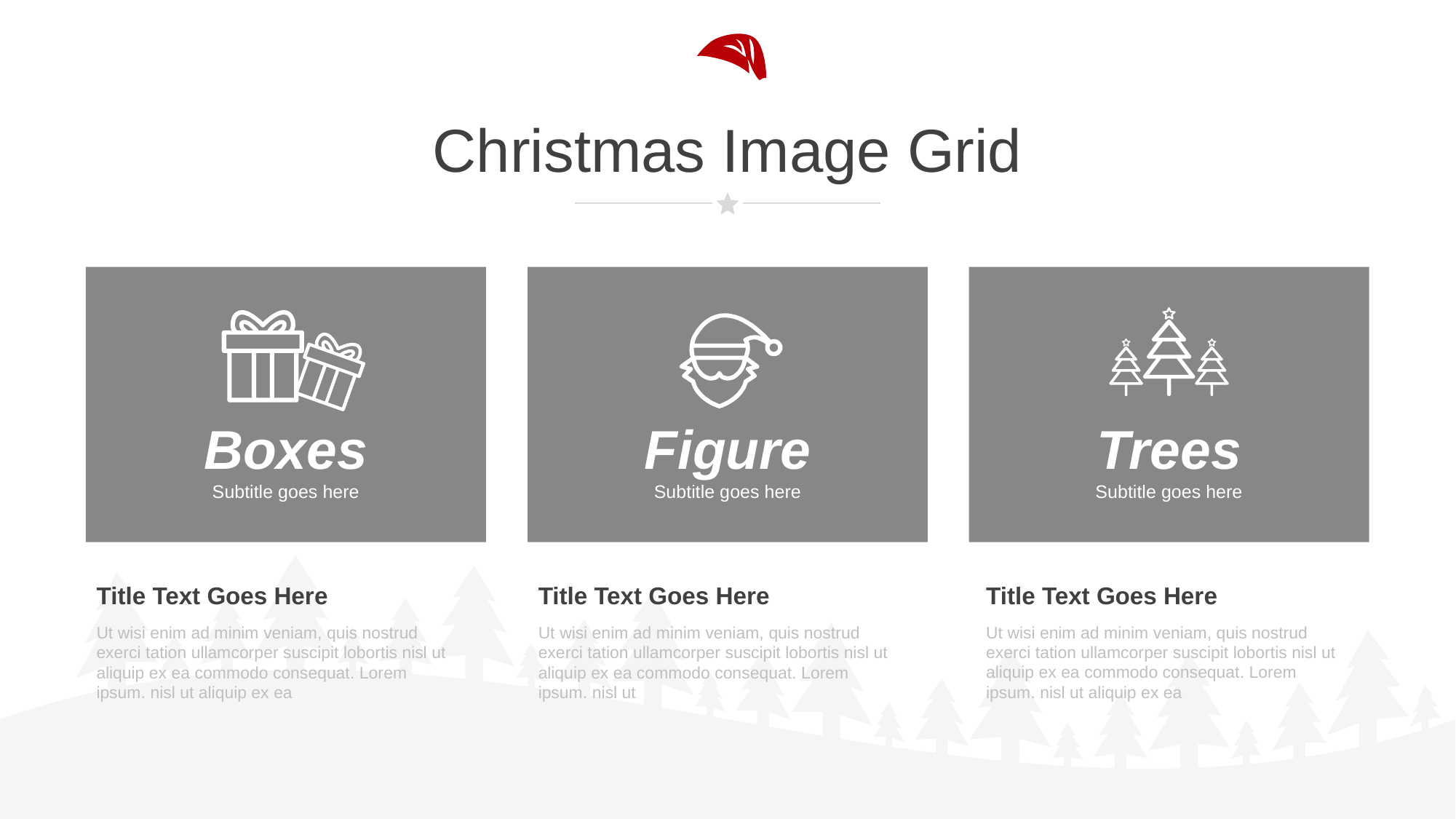

# Christmas Image Grid

Boxes
Subtitle goes here
Figure
Subtitle goes here
Trees
Subtitle goes here
Title Text Goes Here
Title Text Goes Here
Title Text Goes Here
Ut wisi enim ad minim veniam, quis nostrud exerci tation ullamcorper suscipit lobortis nisl ut aliquip ex ea commodo consequat. Lorem ipsum. nisl ut aliquip ex ea
Ut wisi enim ad minim veniam, quis nostrud exerci tation ullamcorper suscipit lobortis nisl ut aliquip ex ea commodo consequat. Lorem ipsum. nisl ut aliquip ex ea
Ut wisi enim ad minim veniam, quis nostrud exerci tation ullamcorper suscipit lobortis nisl ut aliquip ex ea commodo consequat. Lorem ipsum. nisl ut